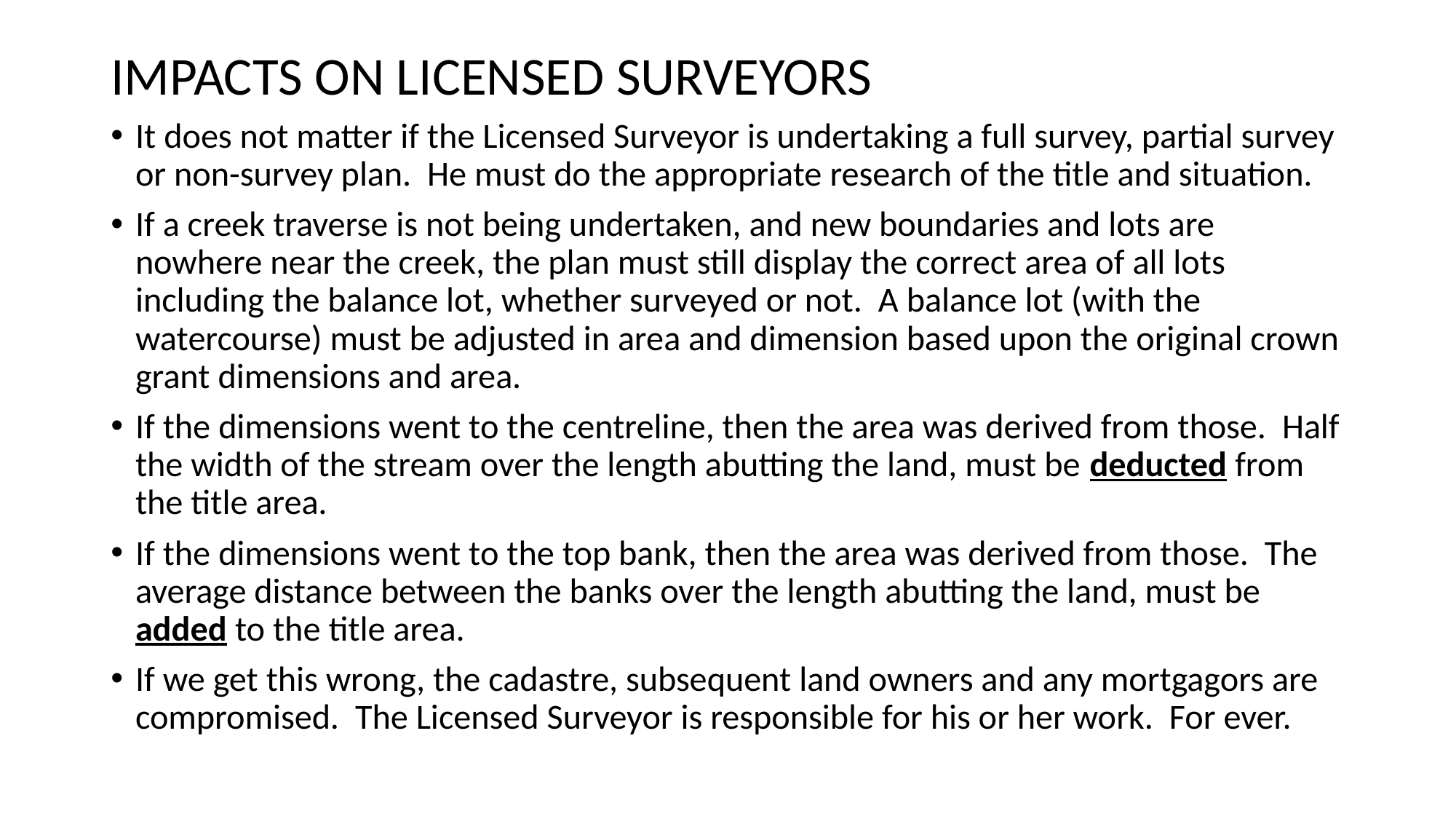

# IMPACTS ON LICENSED SURVEYORS
It does not matter if the Licensed Surveyor is undertaking a full survey, partial survey or non-survey plan.  He must do the appropriate research of the title and situation.
If a creek traverse is not being undertaken, and new boundaries and lots are nowhere near the creek, the plan must still display the correct area of all lots including the balance lot, whether surveyed or not.  A balance lot (with the watercourse) must be adjusted in area and dimension based upon the original crown grant dimensions and area.
If the dimensions went to the centreline, then the area was derived from those.  Half the width of the stream over the length abutting the land, must be deducted from the title area.
If the dimensions went to the top bank, then the area was derived from those.  The average distance between the banks over the length abutting the land, must be added to the title area.
If we get this wrong, the cadastre, subsequent land owners and any mortgagors are compromised.  The Licensed Surveyor is responsible for his or her work.  For ever.